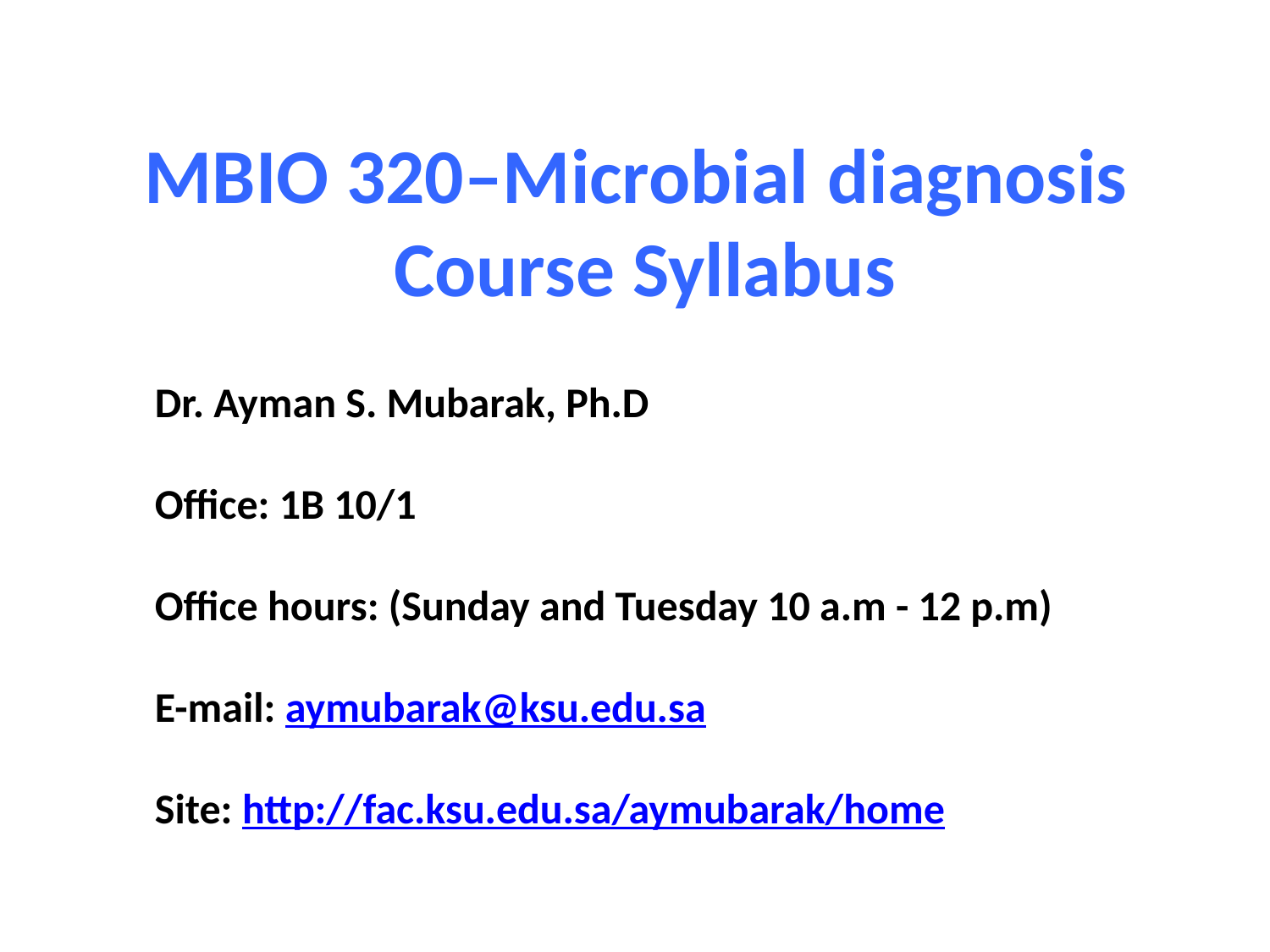

MBIO 320–Microbial diagnosis
 Course Syllabus

Dr. Ayman S. Mubarak, Ph.D

Office: 1B 10/1

Office hours: (Sunday and Tuesday 10 a.m - 12 p.m)

E-mail: aymubarak@ksu.edu.sa

Site: http://fac.ksu.edu.sa/aymubarak/home